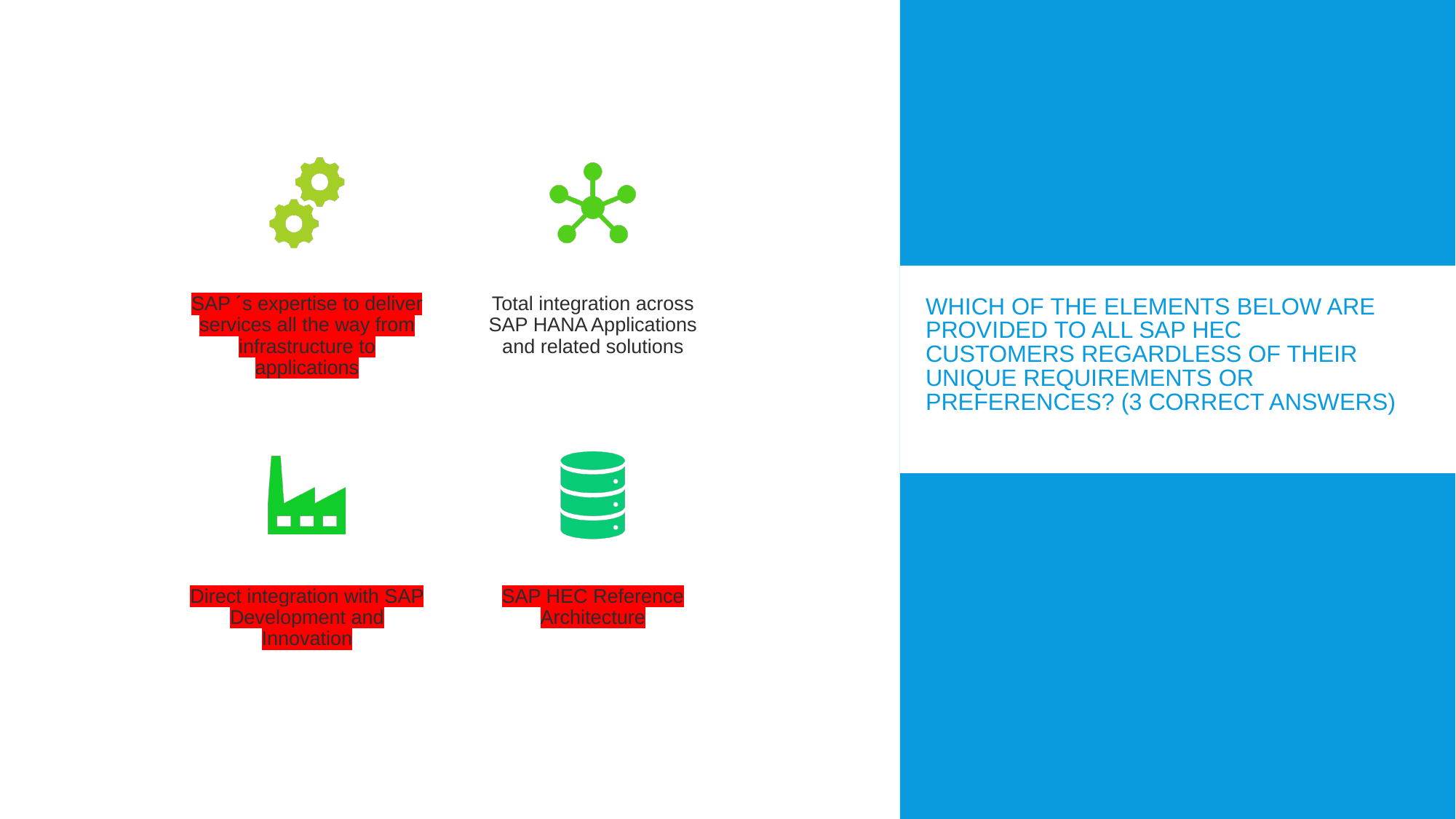

SAP ´s expertise to deliver services all the way from infrastructure to applications
Total integration across SAP HANA Applications and related solutions
Direct integration with SAP Development and Innovation
SAP HEC Reference Architecture

# Which of the elements below are provided to all SAP HEC customers regardless of their unique requirements or preferences? (3 correct answers)